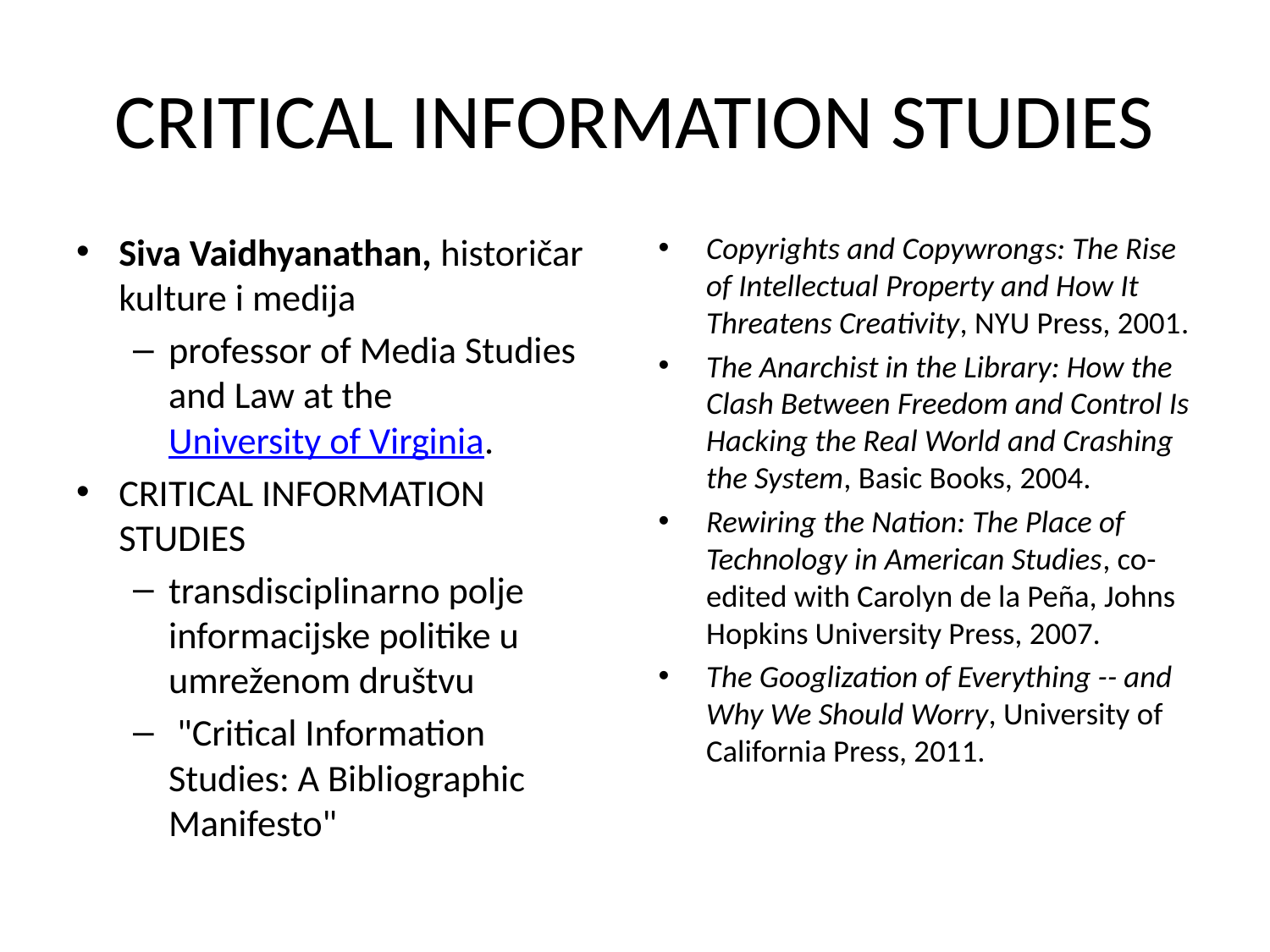

# CRITICAL INFORMATION STUDIES
Siva Vaidhyanathan, historičar kulture i medija
professor of Media Studies and Law at the University of Virginia.
CRITICAL INFORMATION STUDIES
transdisciplinarno polje informacijske politike u umreženom društvu
 "Critical Information Studies: A Bibliographic Manifesto"

Copyrights and Copywrongs: The Rise of Intellectual Property and How It Threatens Creativity, NYU Press, 2001.
The Anarchist in the Library: How the Clash Between Freedom and Control Is Hacking the Real World and Crashing the System, Basic Books, 2004.
Rewiring the Nation: The Place of Technology in American Studies, co-edited with Carolyn de la Peña, Johns Hopkins University Press, 2007.
The Googlization of Everything -- and Why We Should Worry, University of California Press, 2011.